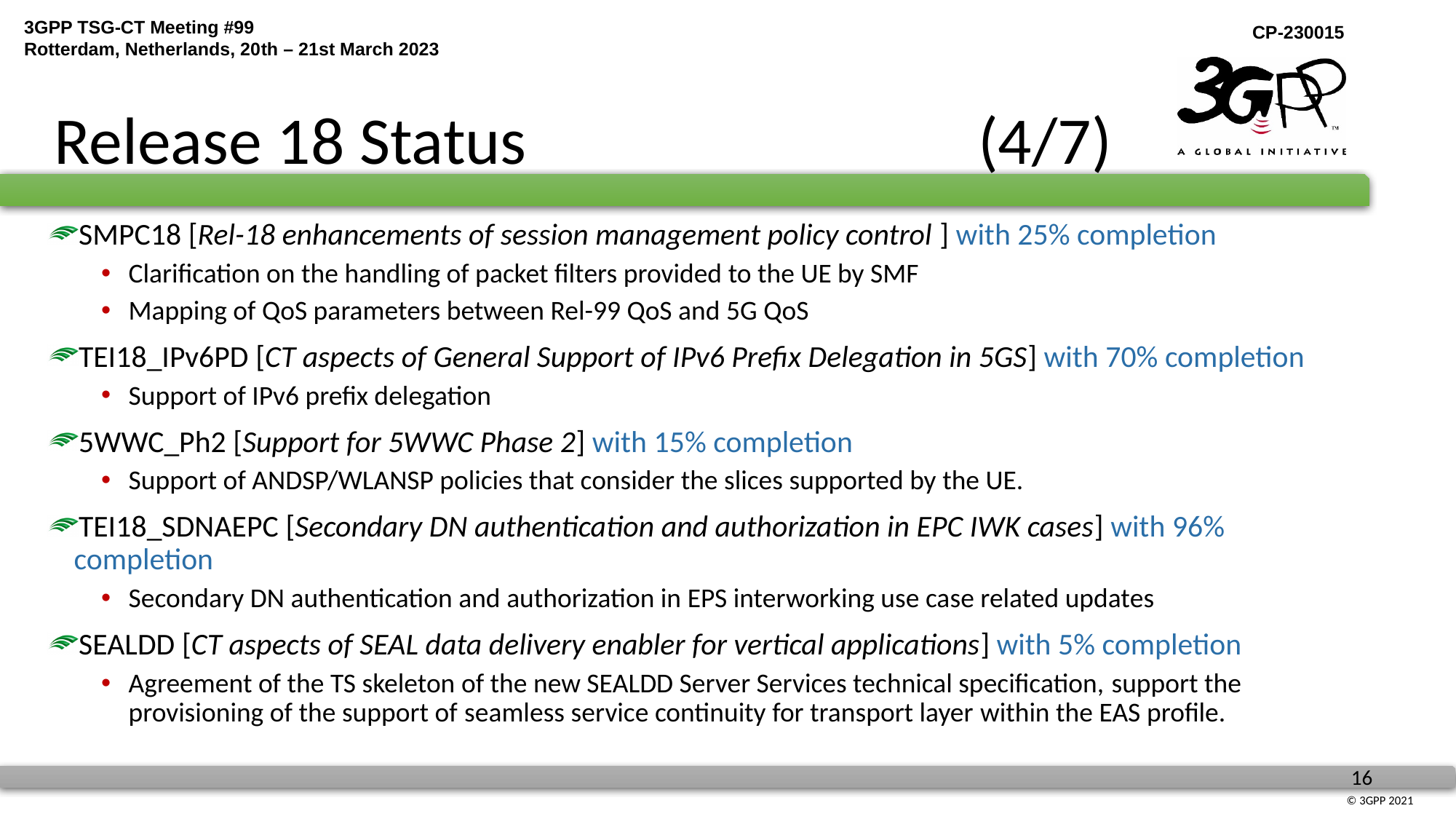

# Release 18 Status                              (4/7)
SMPC18 [Rel-18 enhancements of session management policy control ] with 25% completion
Clarification on the handling of packet filters provided to the UE by SMF
Mapping of QoS parameters between Rel-99 QoS and 5G QoS
TEI18_IPv6PD [CT aspects of General Support of IPv6 Prefix Delegation in 5GS] with 70% completion
Support of IPv6 prefix delegation
5WWC_Ph2 [Support for 5WWC Phase 2] with 15% completion
Support of ANDSP/WLANSP policies that consider the slices supported by the UE.
TEI18_SDNAEPC [Secondary DN authentication and authorization in EPC IWK cases] with 96% completion
Secondary DN authentication and authorization in EPS interworking use case related updates
SEALDD [CT aspects of SEAL data delivery enabler for vertical applications] with 5% completion
Agreement of the TS skeleton of the new SEALDD Server Services technical specification, support the provisioning of the support of seamless service continuity for transport layer within the EAS profile.